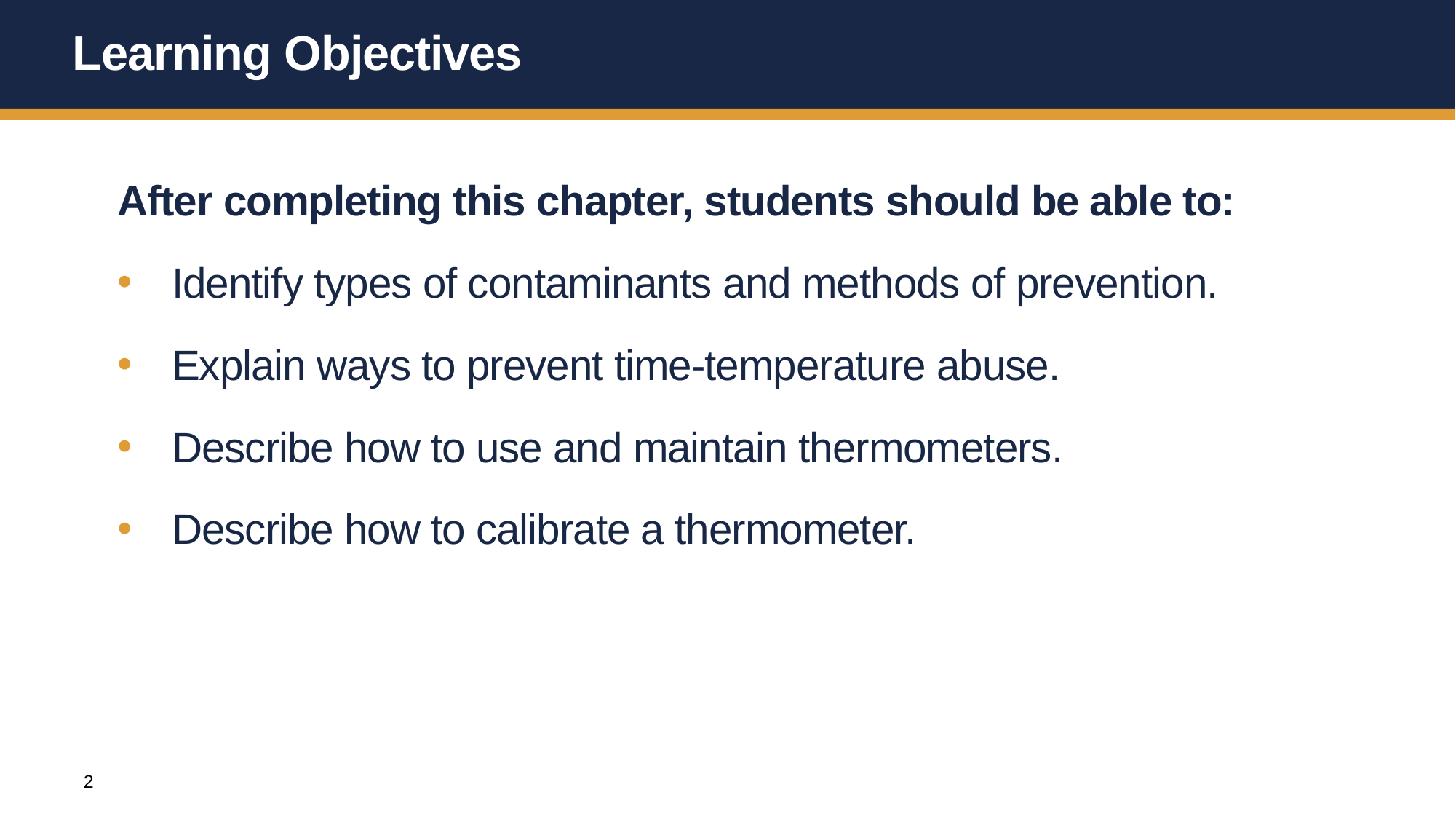

# Learning Objectives
After completing this chapter, students should be able to:
Identify types of contaminants and methods of prevention.
Explain ways to prevent time-temperature abuse.
Describe how to use and maintain thermometers.
Describe how to calibrate a thermometer.
2